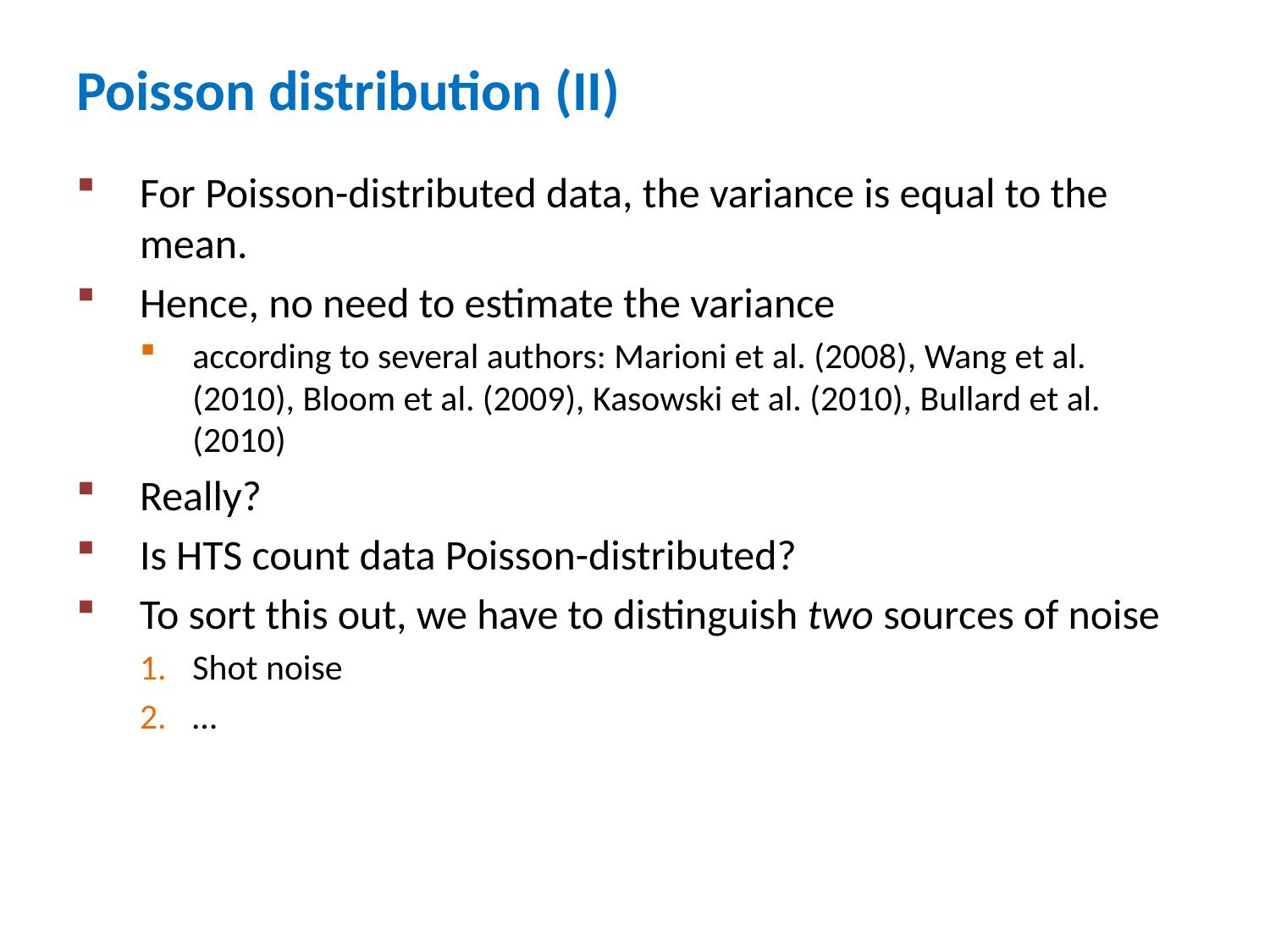

Poisson distribution (II)
For Poisson-distributed data, the variance is equal to the mean.
Hence, no need to estimate the variance
according to several authors: Marioni et al. (2008), Wang et al. (2010), Bloom et al. (2009), Kasowski et al. (2010), Bullard et al. (2010)
Really?
Is HTS count data Poisson-distributed?
To sort this out, we have to distinguish two sources of noise
Shot noise
…